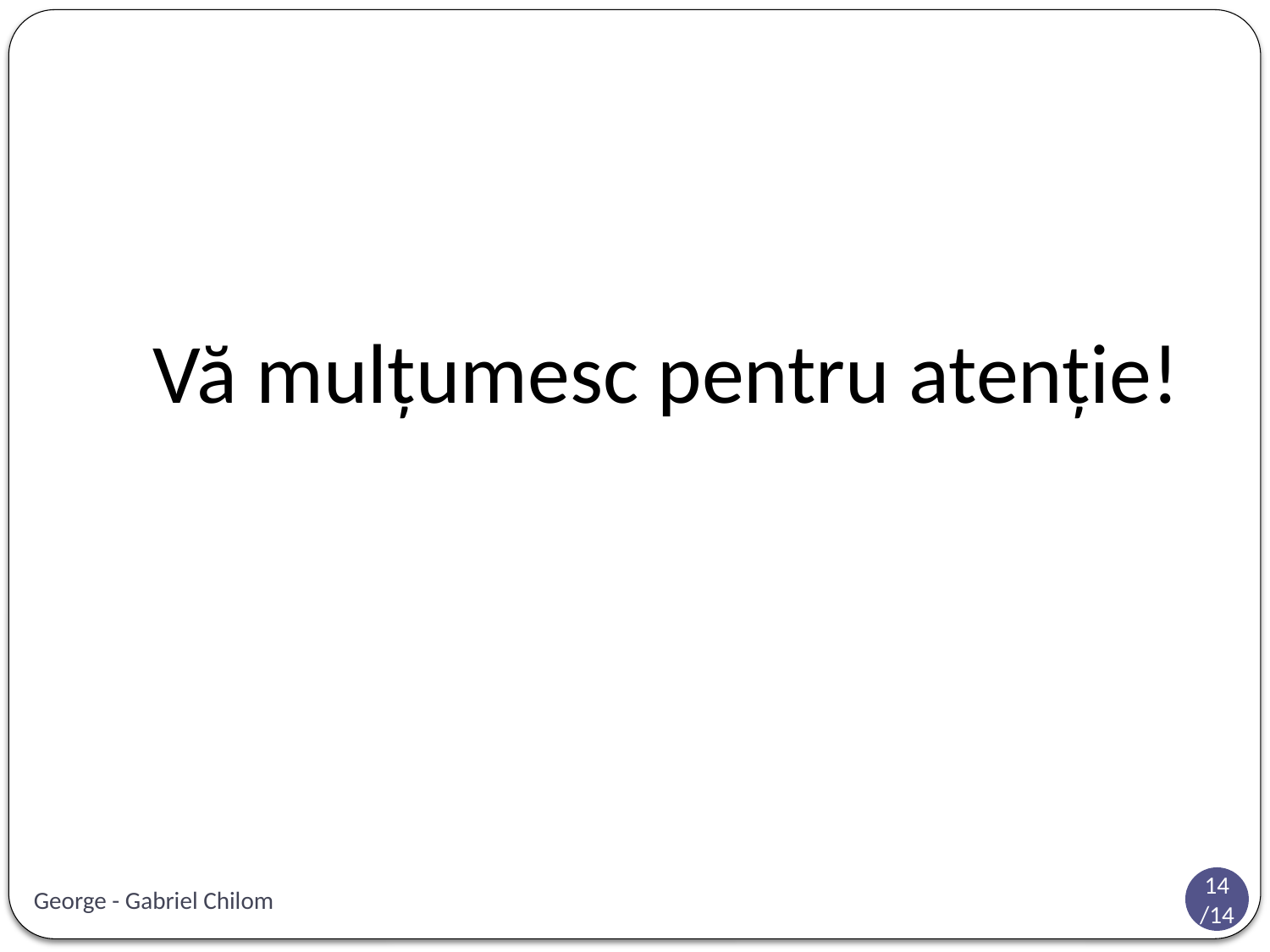

Vă mulţumesc pentru atenţie!
George - Gabriel Chilom
14/14